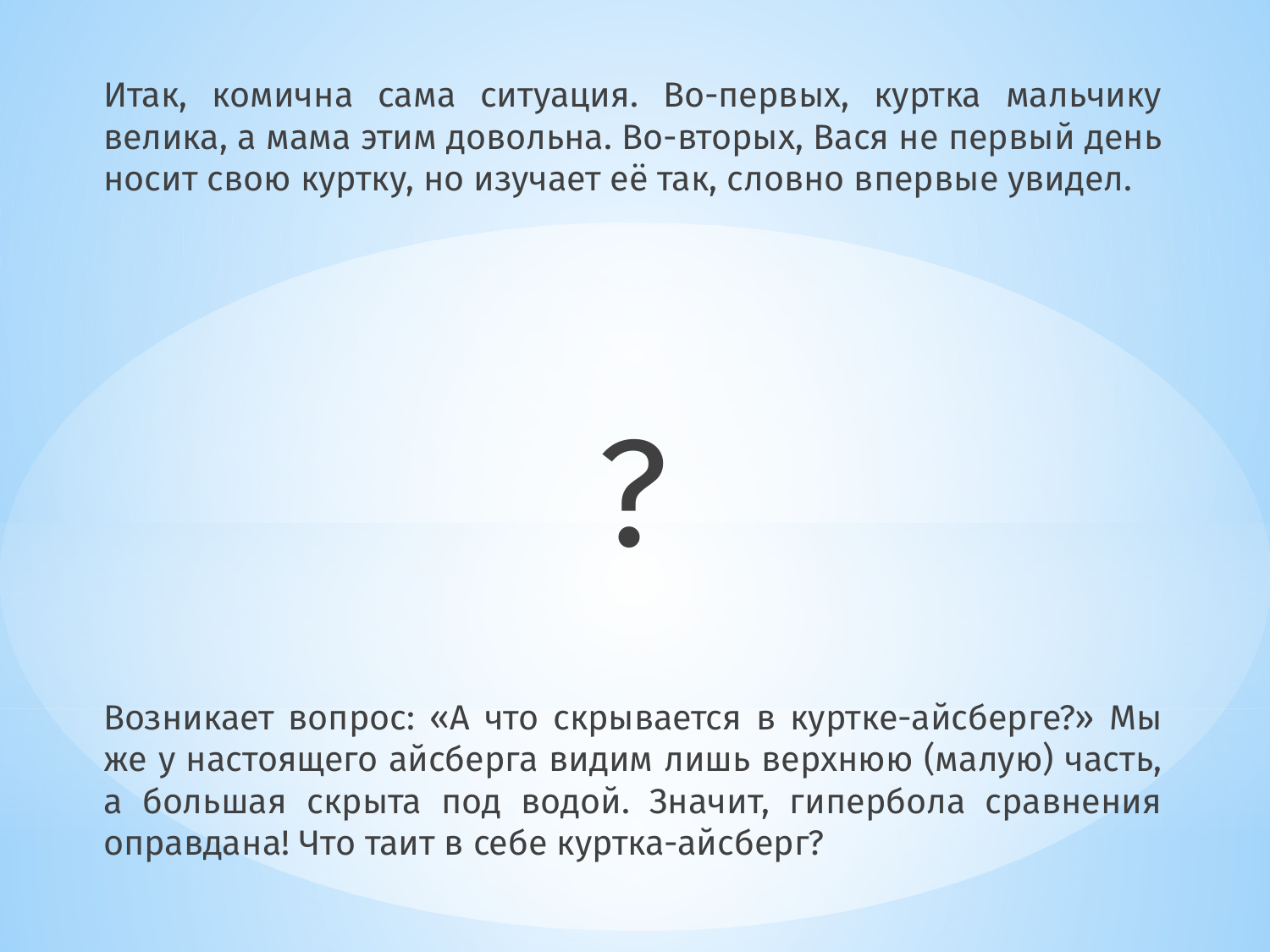

Итак, комична сама ситуация. Во-первых, куртка мальчику велика, а мама этим довольна. Во-вторых, Вася не первый день носит свою куртку, но изучает её так, словно впервые увидел.

?

Возникает вопрос: «А что скрывается в куртке-айсберге?» Мы же у настоящего айсберга видим лишь верхнюю (малую) часть, а большая скрыта под водой. Значит, гипербола сравнения оправдана! Что таит в себе куртка-айсберг?